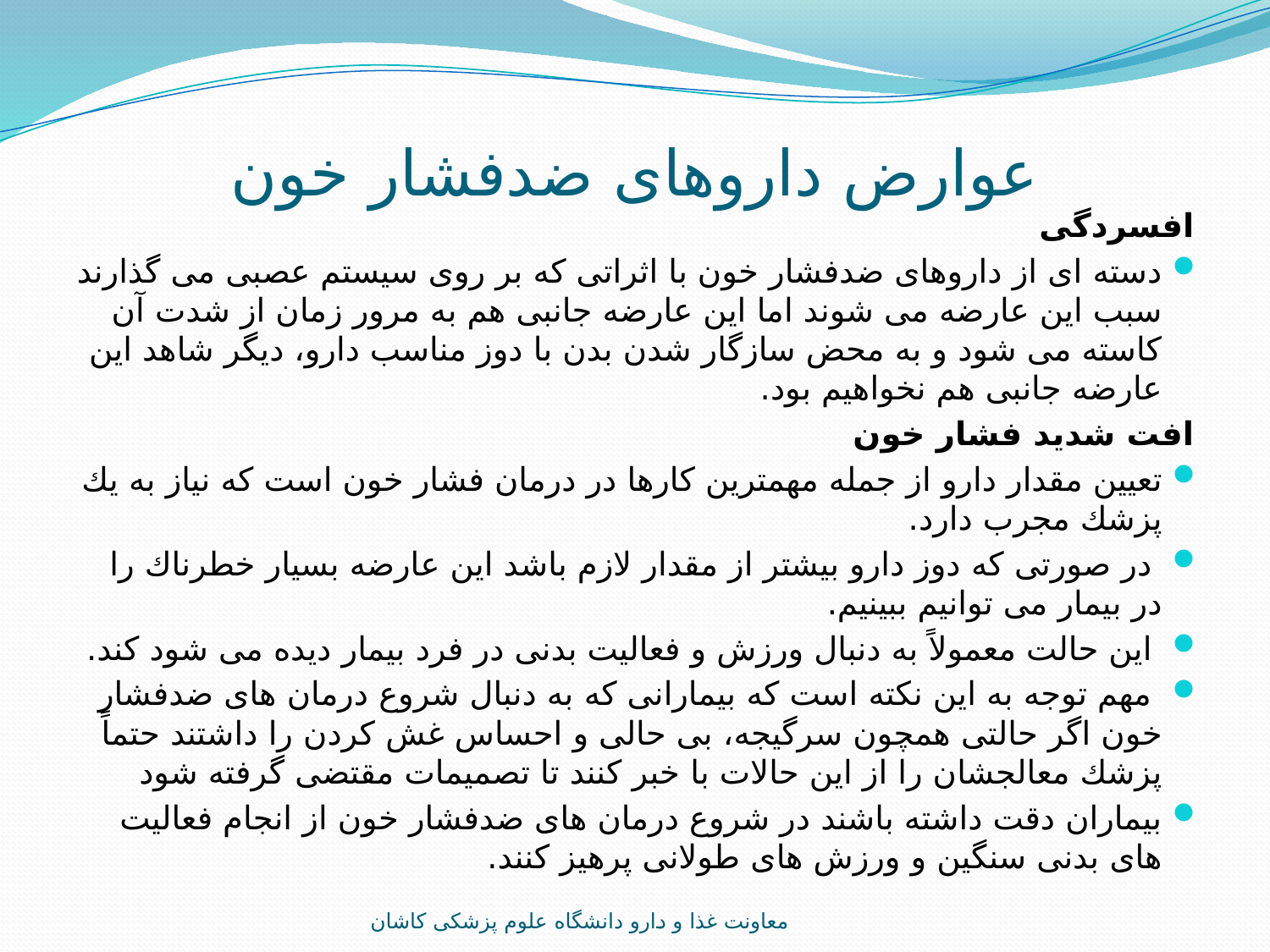

# عوارض داروهای ضدفشار خون
افسردگی
دسته ای از داروهای ضدفشار خون با اثراتی كه بر روی سیستم عصبی می گذارند سبب این عارضه می شوند اما این عارضه جانبی هم به مرور زمان از شدت آن كاسته می شود و به محض سازگار شدن بدن با دوز مناسب دارو، دیگر شاهد این عارضه جانبی هم نخواهیم بود.
افت شدید فشار خون
تعیین مقدار دارو از جمله مهمترین كارها در درمان فشار خون است كه نیاز به یك پزشك مجرب دارد.
 در صورتی كه دوز دارو بیشتر از مقدار لازم باشد این عارضه بسیار خطرناك را در بیمار می توانیم ببینیم.
 این حالت معمولاً به دنبال ورزش و فعالیت بدنی در فرد بیمار دیده می شود كند.
 مهم توجه به این نكته است كه بیمارانی كه به دنبال شروع درمان های ضدفشار خون اگر حالتی همچون سرگیجه، بی حالی و احساس غش كردن را داشتند حتماً پزشك معالجشان را از این حالات با خبر كنند تا تصمیمات مقتضی گرفته شود
بیماران دقت داشته باشند در شروع درمان های ضدفشار خون از انجام فعالیت های بدنی سنگین و ورزش های طولانی پرهیز كنند.

معاونت غذا و دارو دانشگاه علوم پزشکی کاشان